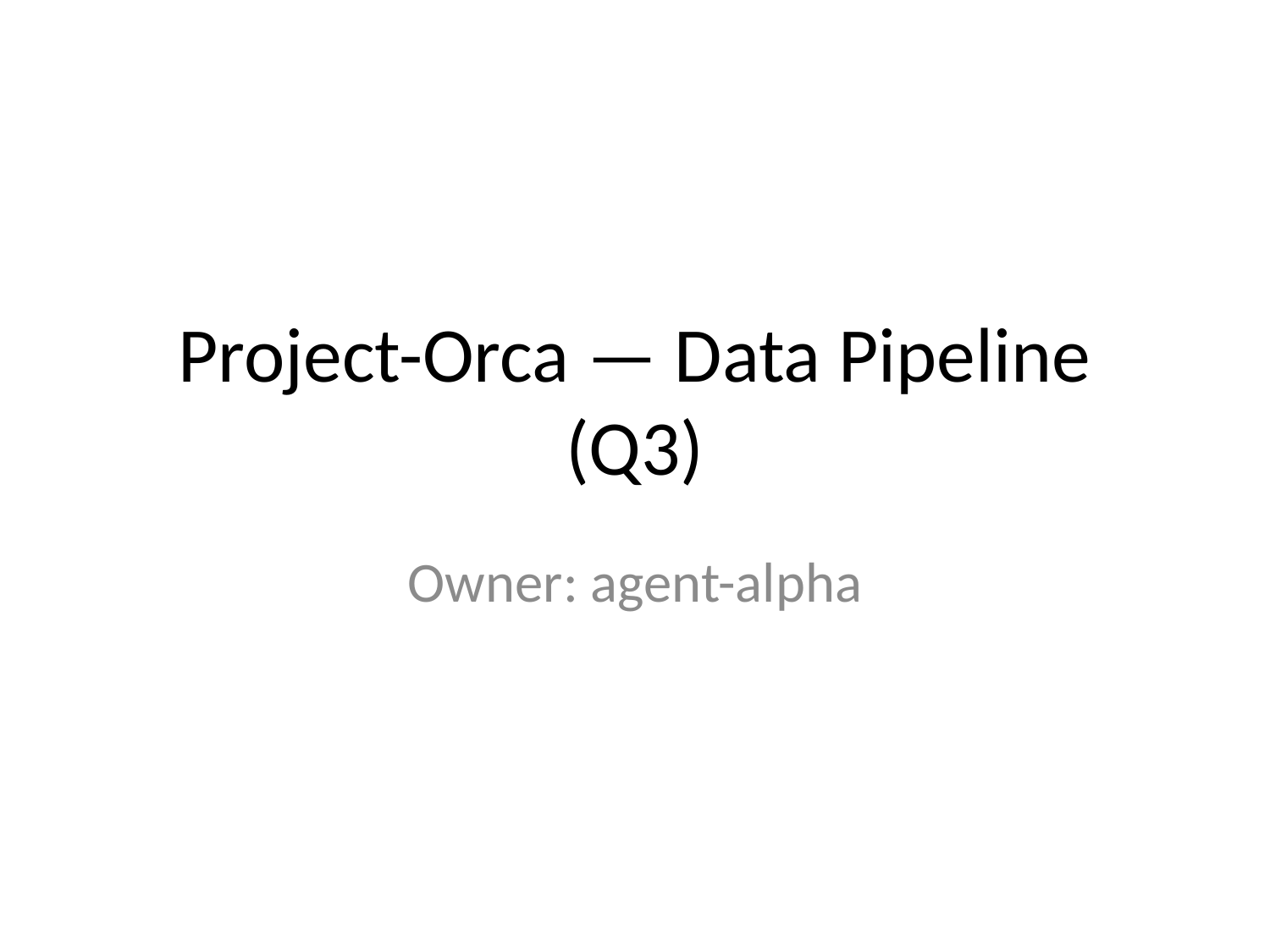

# Project-Orca — Data Pipeline (Q3)
Owner: agent-alpha